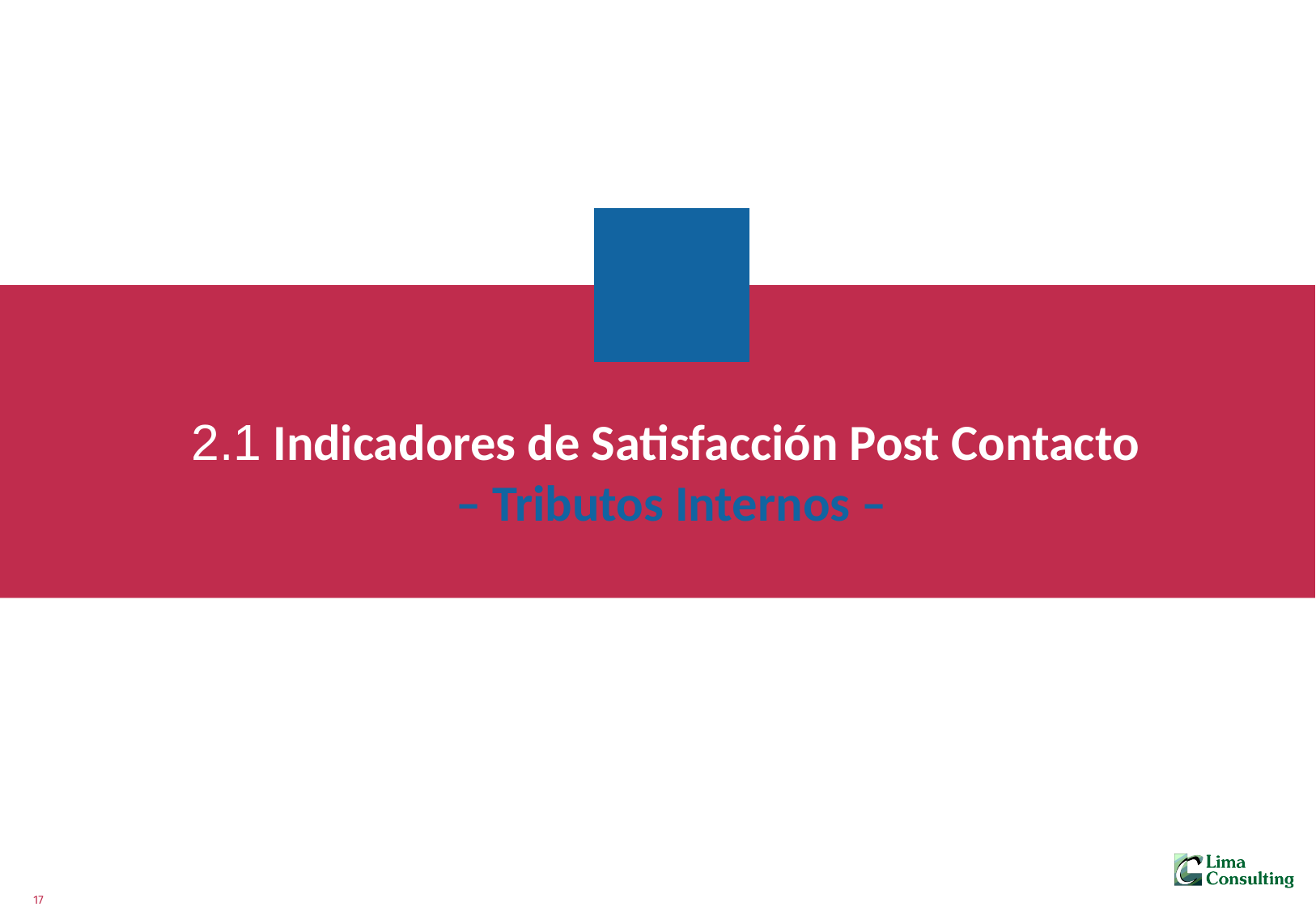

2.1 Indicadores de Satisfacción Post Contacto
– Tributos Internos –